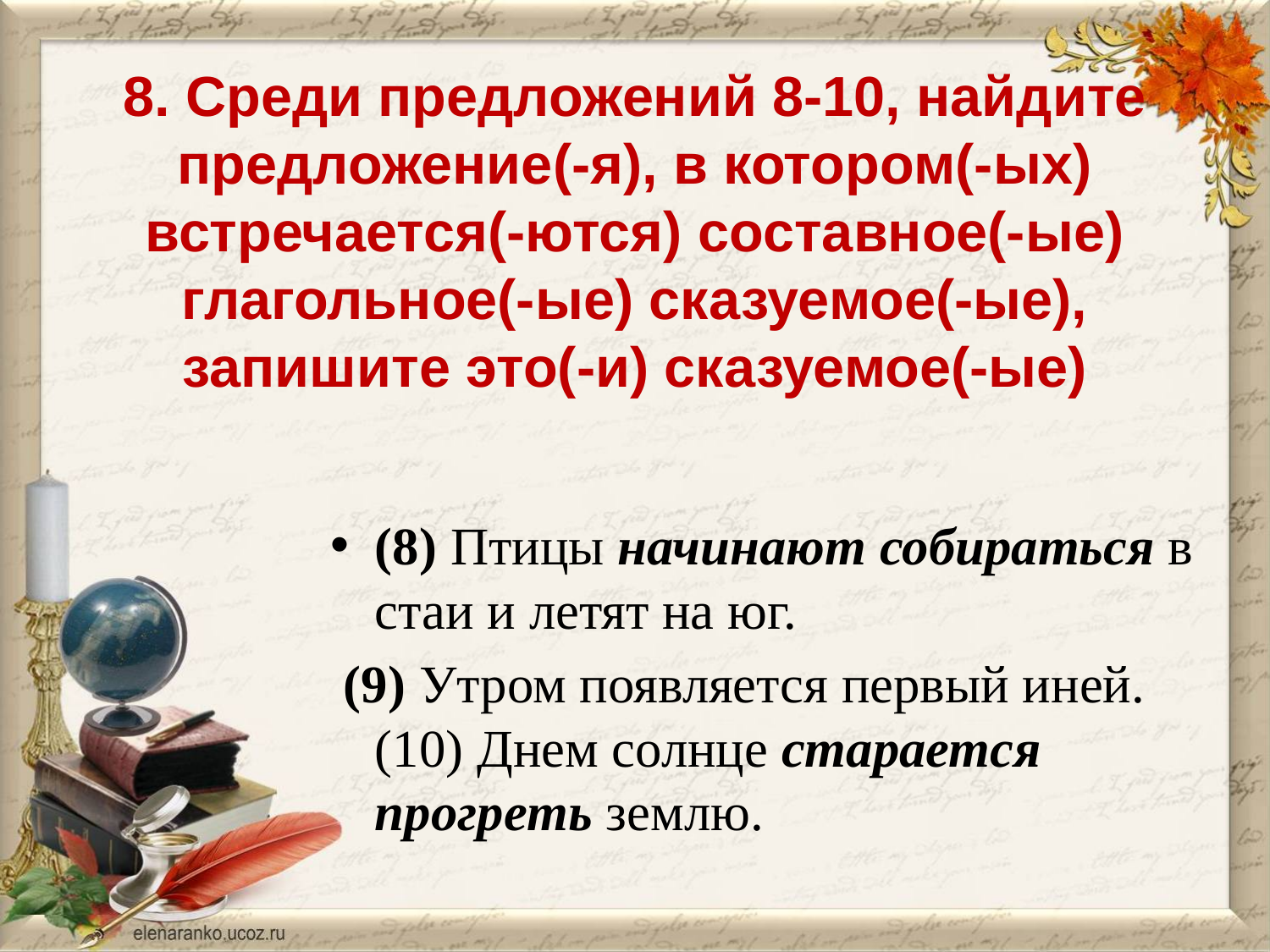

# 8. Среди предложений 8-10, найдите предложение(-я), в котором(-ых) встречается(-ются) составное(-ые) глагольное(-ые) сказуемое(-ые), запишите это(-и) сказуемое(-ые)
(8) Птицы начинают собираться в стаи и летят на юг.
 (9) Утром появляется первый иней. (10) Днем солнце старается прогреть землю.